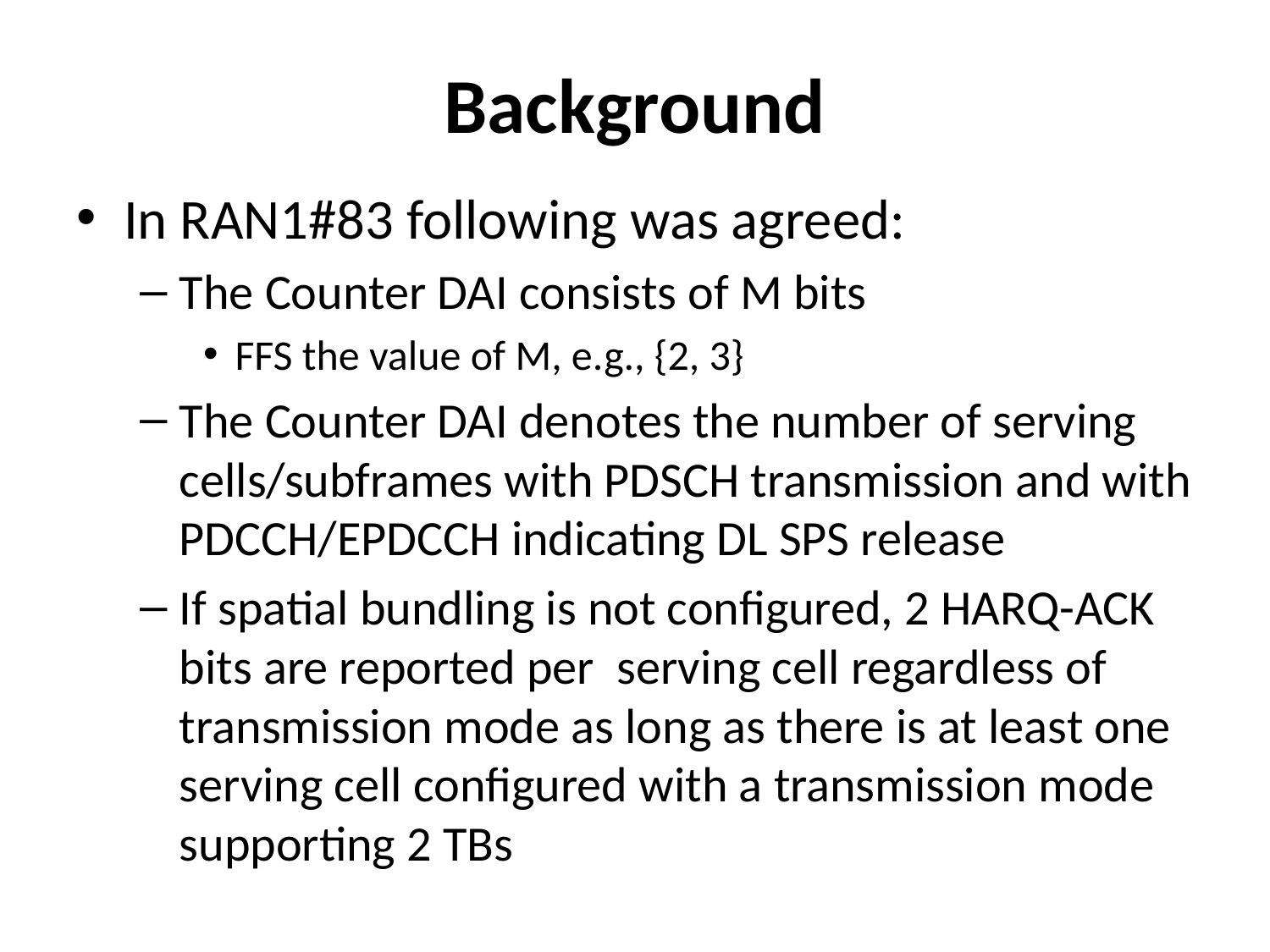

# Background
In RAN1#83 following was agreed:
The Counter DAI consists of M bits
FFS the value of M, e.g., {2, 3}
The Counter DAI denotes the number of serving cells/subframes with PDSCH transmission and with PDCCH/EPDCCH indicating DL SPS release
If spatial bundling is not configured, 2 HARQ-ACK bits are reported per  serving cell regardless of transmission mode as long as there is at least one serving cell configured with a transmission mode supporting 2 TBs